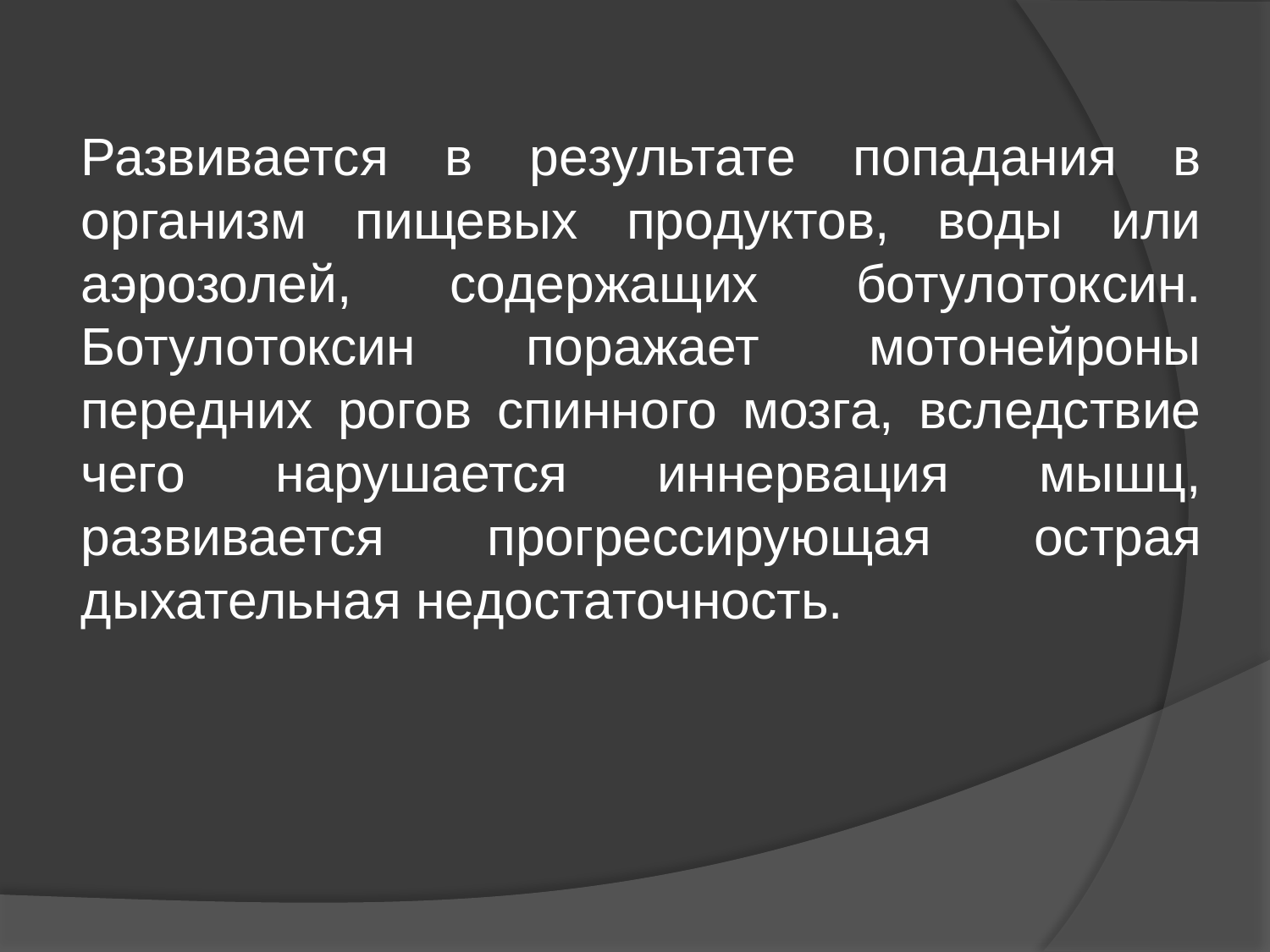

#
Развивается в результате попадания в организм пищевых продуктов, воды или аэрозолей, содержащих ботулотоксин. Ботулотоксин поражает мотонейроны передних рогов спинного мозга, вследствие чего нарушается иннервация мышц, развивается прогрессирующая острая дыхательная недостаточность.